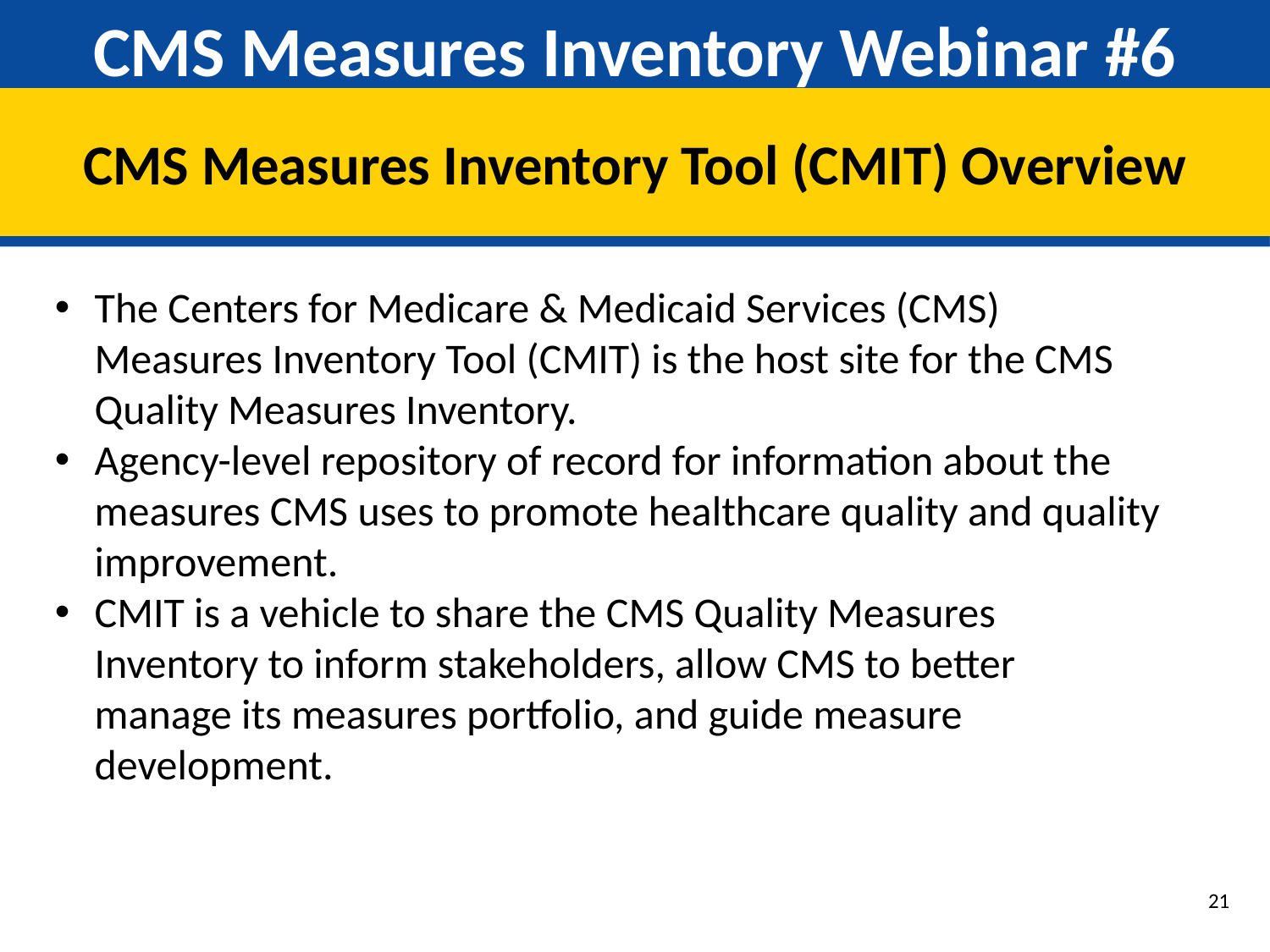

# CMS Measures Inventory Webinar #6
CMS Measures Inventory Tool (CMIT) Overview
The Centers for Medicare & Medicaid Services (CMS) Measures Inventory Tool (CMIT) is the host site for the CMS Quality Measures Inventory.
Agency-level repository of record for information about the measures CMS uses to promote healthcare quality and quality improvement.
CMIT is a vehicle to share the CMS Quality Measures Inventory to inform stakeholders, allow CMS to better manage its measures portfolio, and guide measure development.